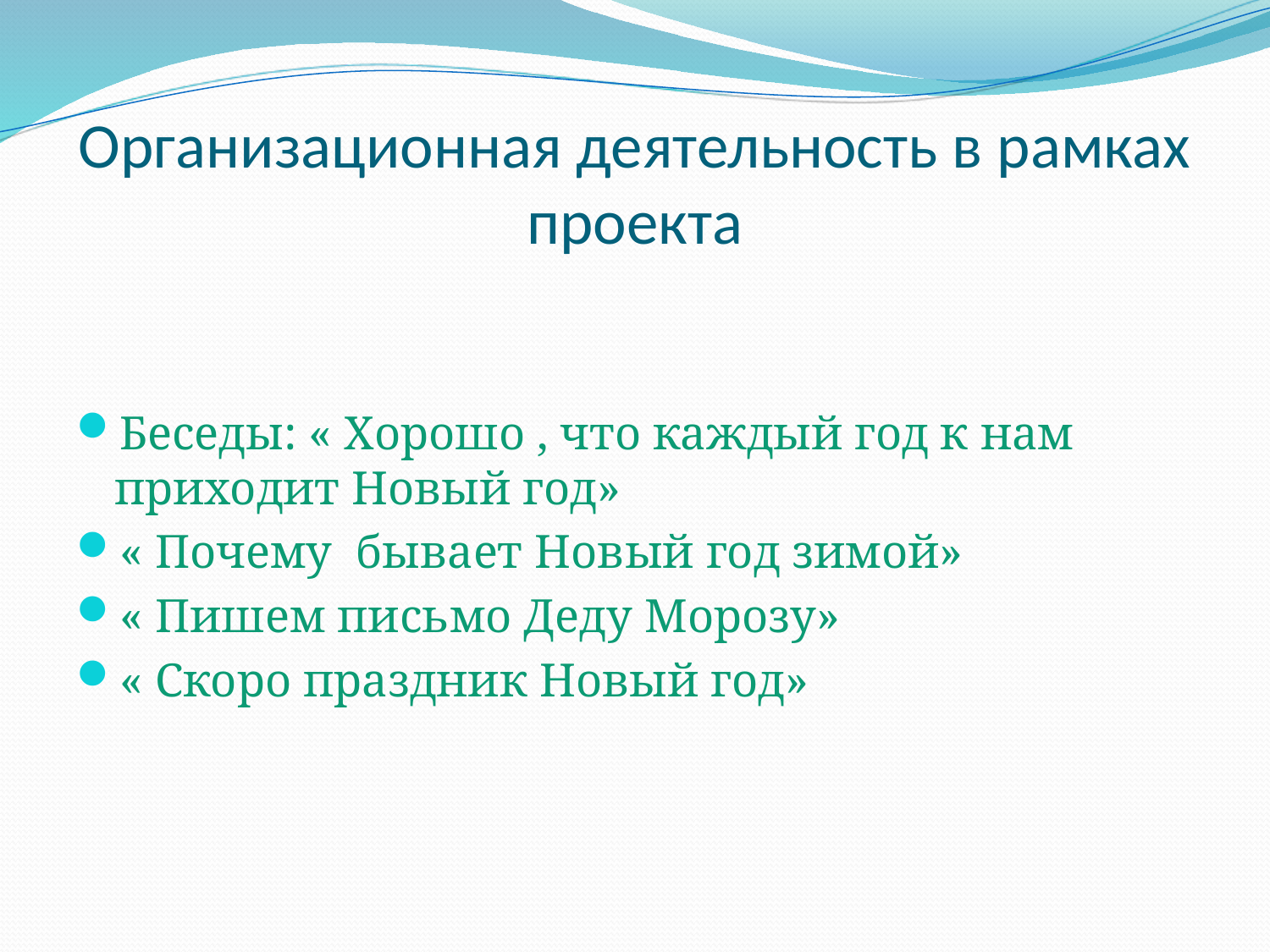

# Организационная деятельность в рамках проекта

Беседы: « Хорошо , что каждый год к нам приходит Новый год»
« Почему  бывает Новый год зимой»
« Пишем письмо Деду Морозу»
« Скоро праздник Новый год»